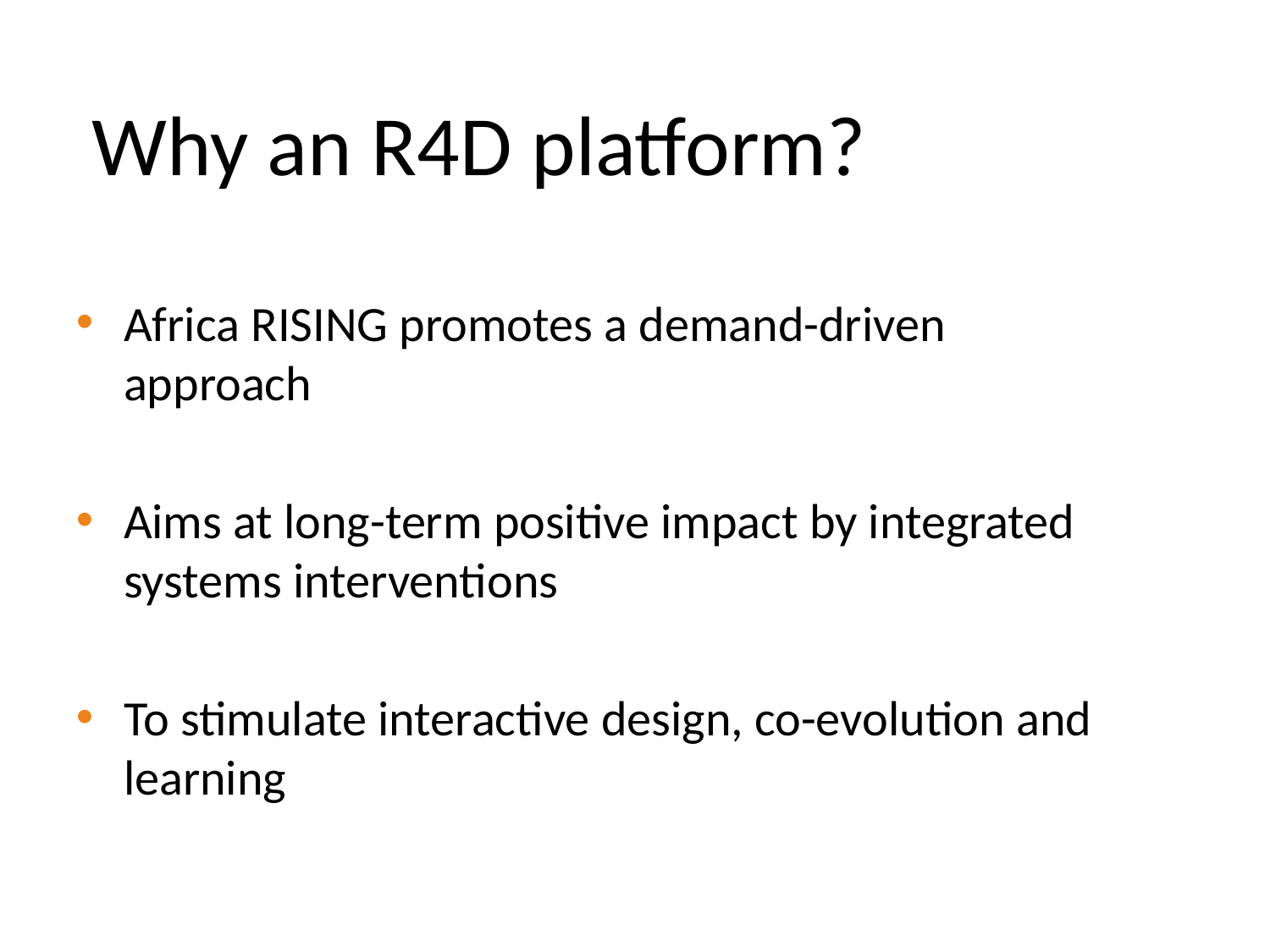

Why an R4D platform?
Africa RISING promotes a demand-driven approach

Aims at long-term positive impact by integrated systems interventions

To stimulate interactive design, co-evolution and learning